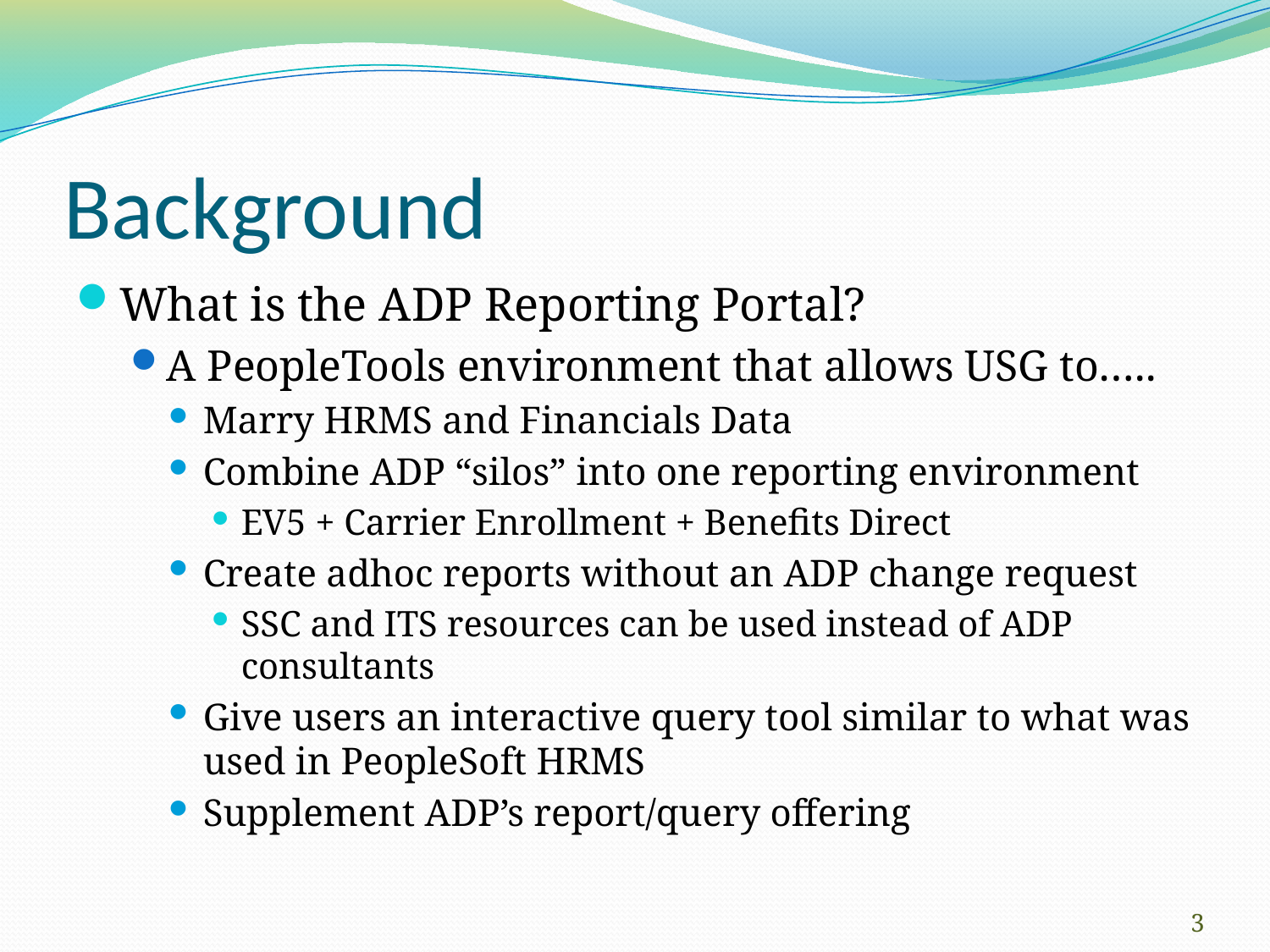

# Background
What is the ADP Reporting Portal?
A PeopleTools environment that allows USG to…..
Marry HRMS and Financials Data
Combine ADP “silos” into one reporting environment
EV5 + Carrier Enrollment + Benefits Direct
Create adhoc reports without an ADP change request
SSC and ITS resources can be used instead of ADP consultants
Give users an interactive query tool similar to what was used in PeopleSoft HRMS
Supplement ADP’s report/query offering

3